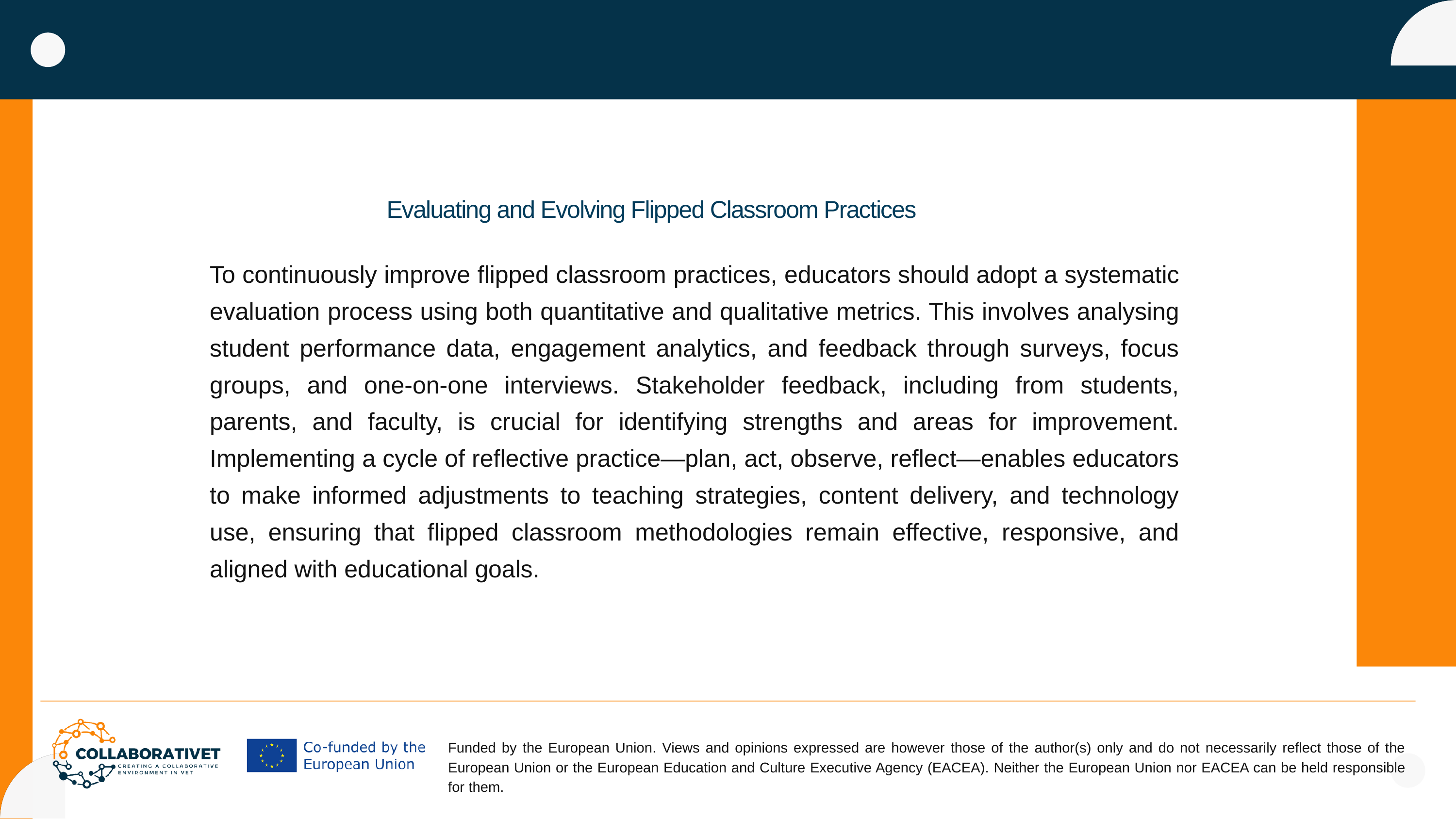

Evaluating and Evolving Flipped Classroom Practices
To continuously improve flipped classroom practices, educators should adopt a systematic evaluation process using both quantitative and qualitative metrics. This involves analysing student performance data, engagement analytics, and feedback through surveys, focus groups, and one-on-one interviews. Stakeholder feedback, including from students, parents, and faculty, is crucial for identifying strengths and areas for improvement. Implementing a cycle of reflective practice—plan, act, observe, reflect—enables educators to make informed adjustments to teaching strategies, content delivery, and technology use, ensuring that flipped classroom methodologies remain effective, responsive, and aligned with educational goals.

Funded by the European Union. Views and opinions expressed are however those of the author(s) only and do not necessarily reflect those of the European Union or the European Education and Culture Executive Agency (EACEA). Neither the European Union nor EACEA can be held responsible for them.